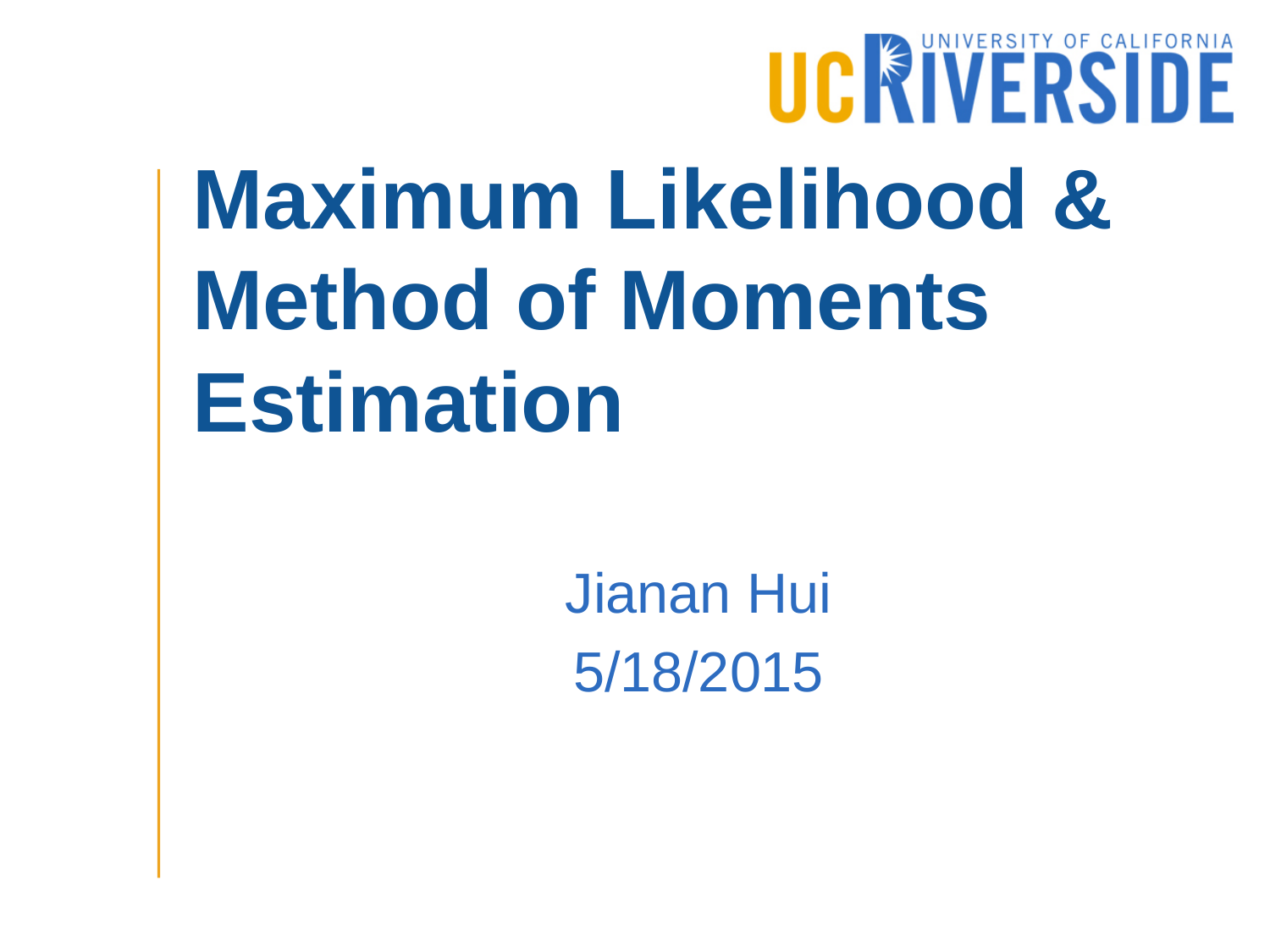

# Maximum Likelihood & Method of Moments Estimation
Jianan Hui
5/18/2015